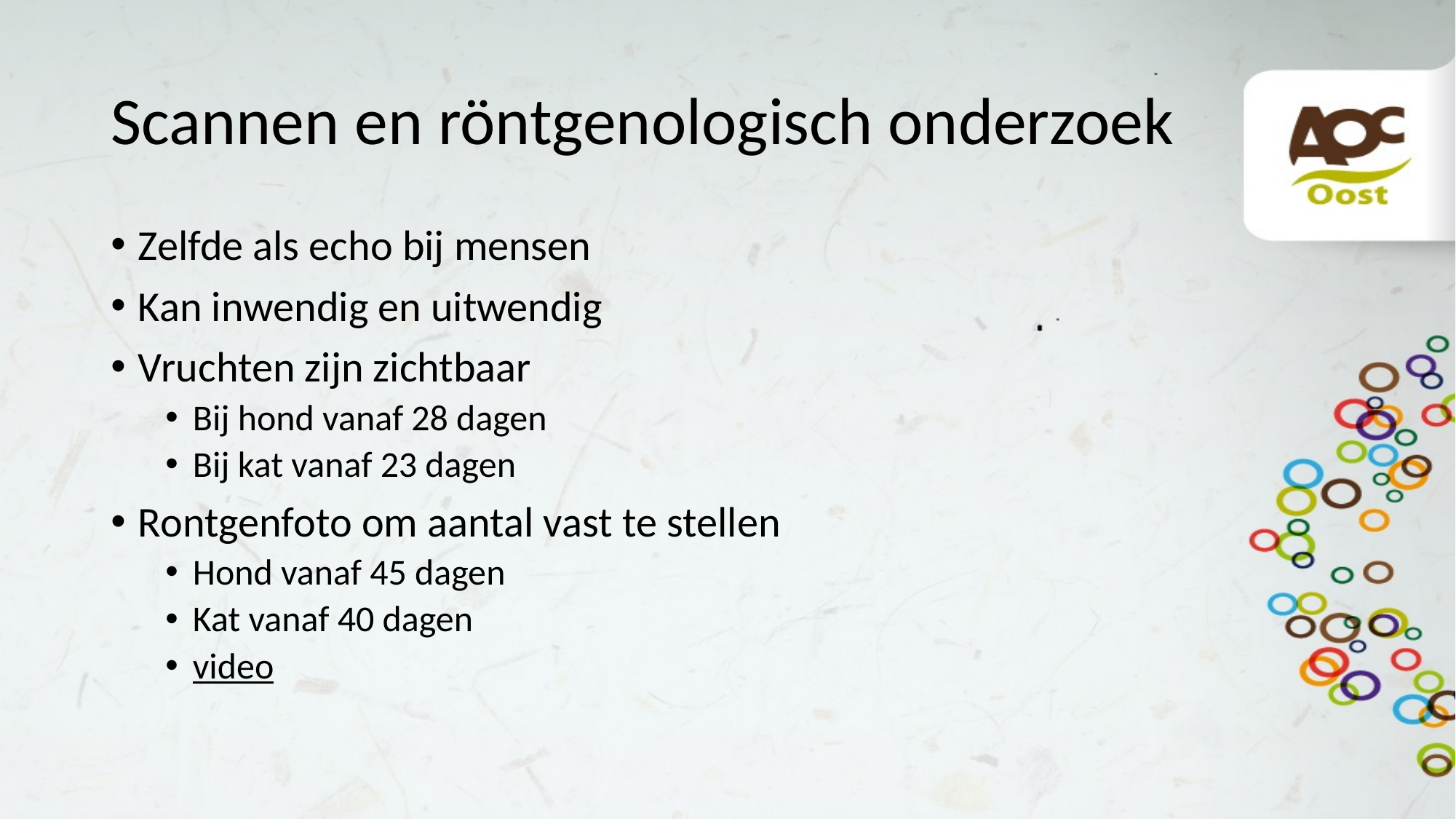

# Scannen en röntgenologisch onderzoek
Zelfde als echo bij mensen
Kan inwendig en uitwendig
Vruchten zijn zichtbaar
Bij hond vanaf 28 dagen
Bij kat vanaf 23 dagen
Rontgenfoto om aantal vast te stellen
Hond vanaf 45 dagen
Kat vanaf 40 dagen
video